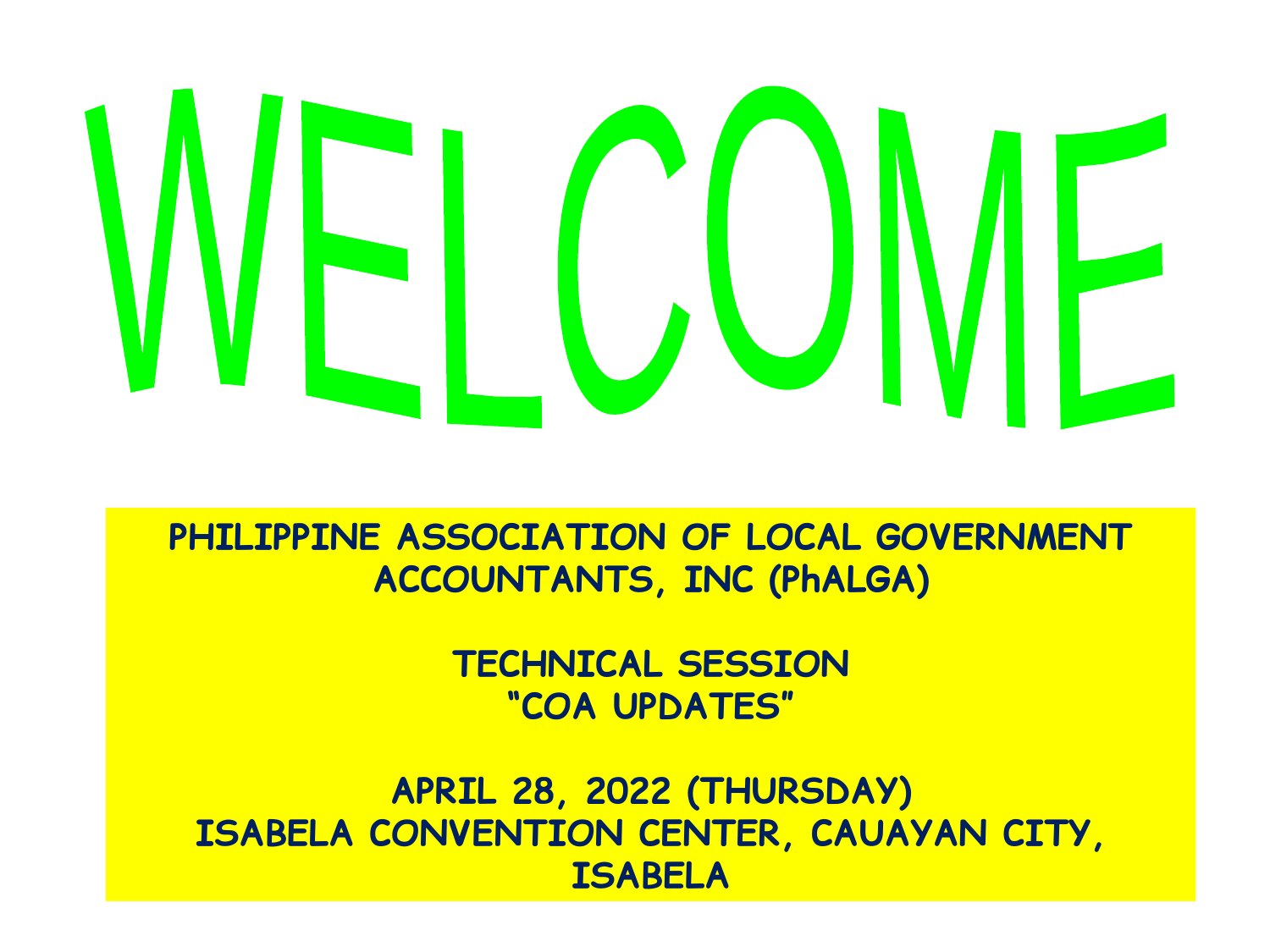

WELCOME
PHILIPPINE ASSOCIATION OF LOCAL GOVERNMENT ACCOUNTANTS, INC (PhALGA)

TECHNICAL SESSION
“COA UPDATES”

APRIL 28, 2022 (THURSDAY)
ISABELA CONVENTION CENTER, CAUAYAN CITY, ISABELA